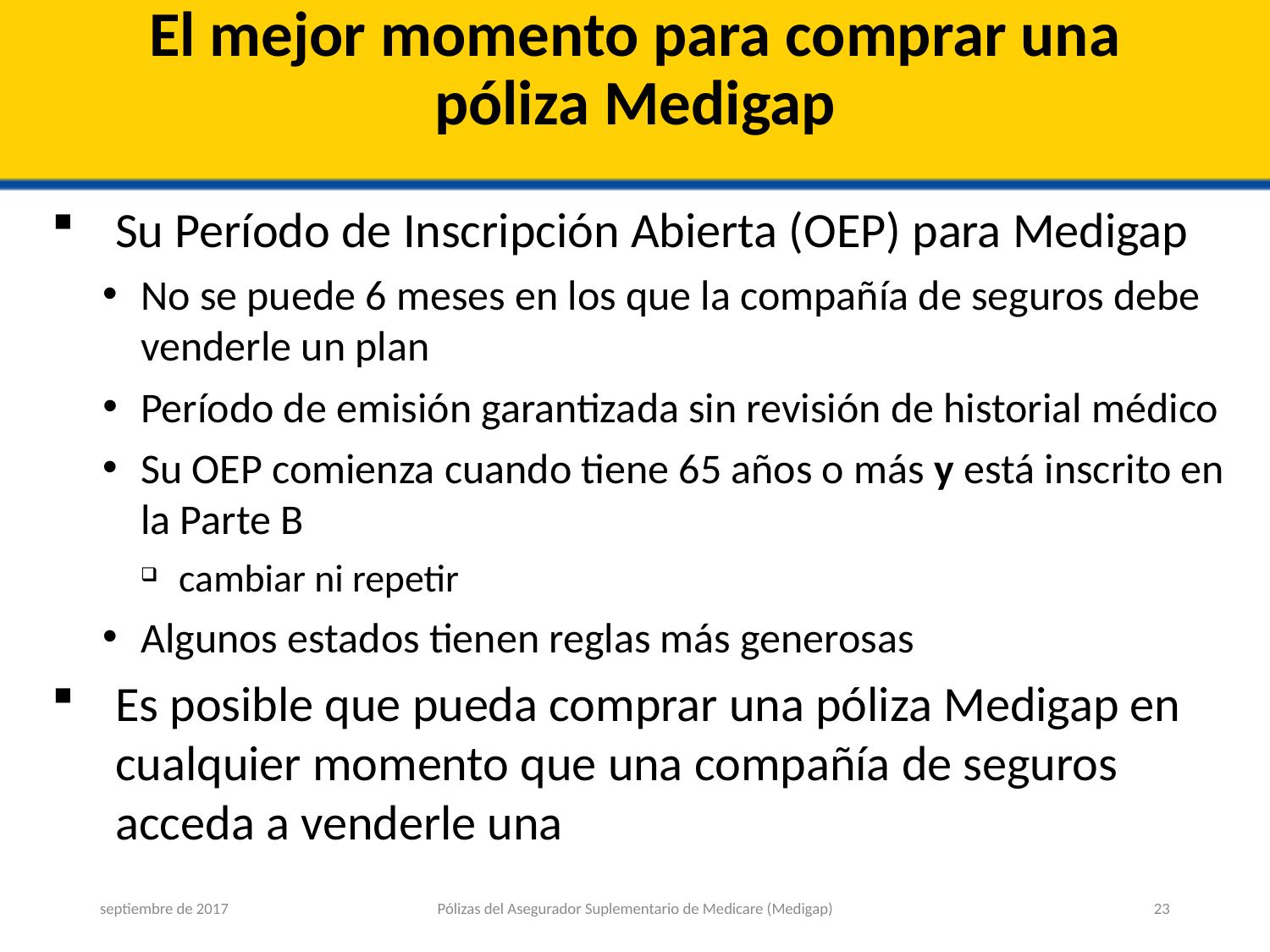

# El mejor momento para comprar una póliza Medigap
Su Período de Inscripción Abierta (OEP) para Medigap
No se puede 6 meses en los que la compañía de seguros debe venderle un plan
Período de emisión garantizada sin revisión de historial médico
Su OEP comienza cuando tiene 65 años o más y está inscrito en la Parte B
cambiar ni repetir
Algunos estados tienen reglas más generosas
Es posible que pueda comprar una póliza Medigap en cualquier momento que una compañía de seguros acceda a venderle una

septiembre de 2017
Pólizas del Asegurador Suplementario de Medicare (Medigap)
23